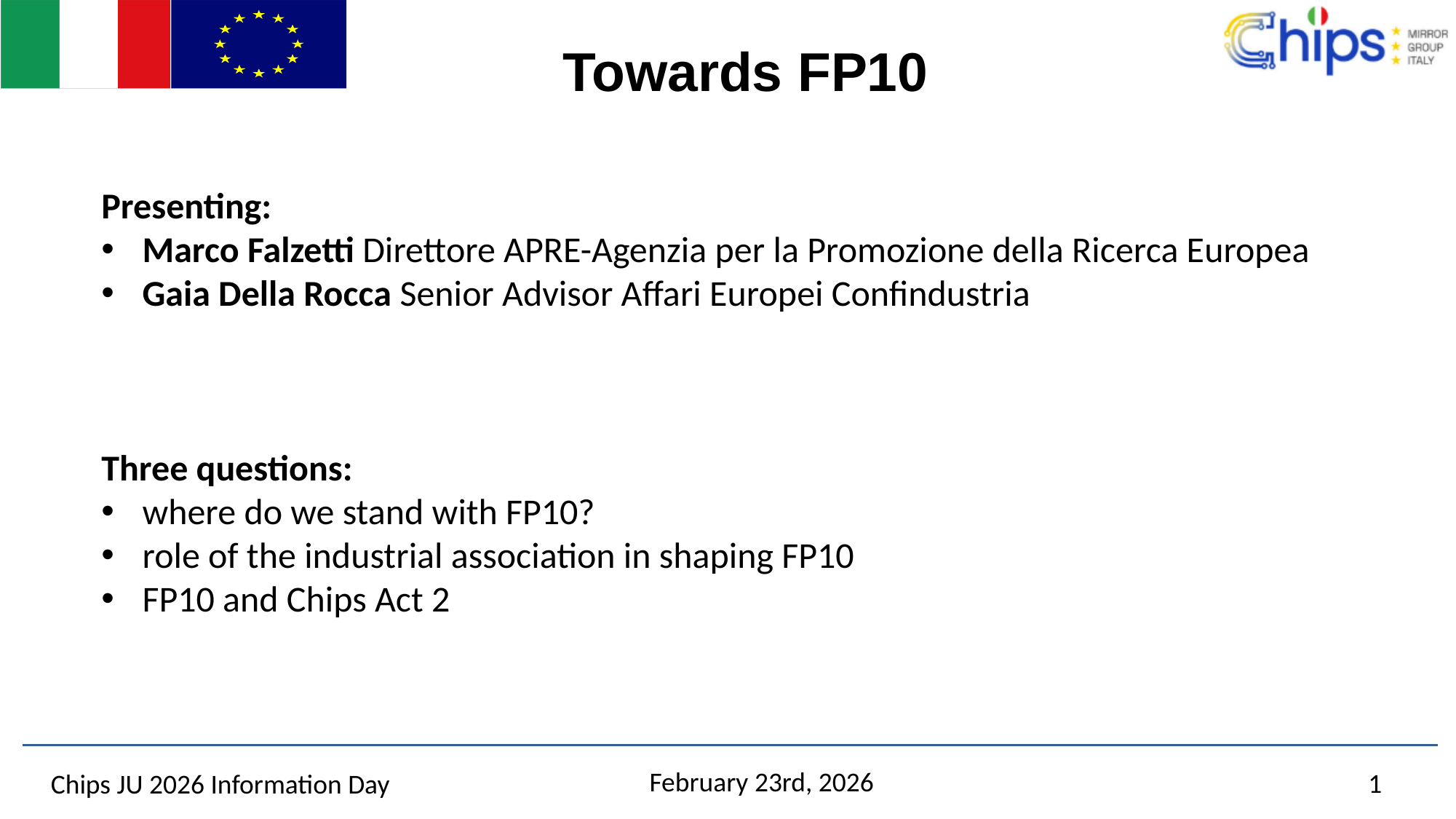

# Towards FP10
Presenting:
Marco Falzetti Direttore APRE-Agenzia per la Promozione della Ricerca Europea
Gaia Della Rocca Senior Advisor Affari Europei Confindustria

Three questions:
where do we stand with FP10?
role of the industrial association in shaping FP10
FP10 and Chips Act 2
February 23rd, 2026
1
Chips JU 2026 Information Day